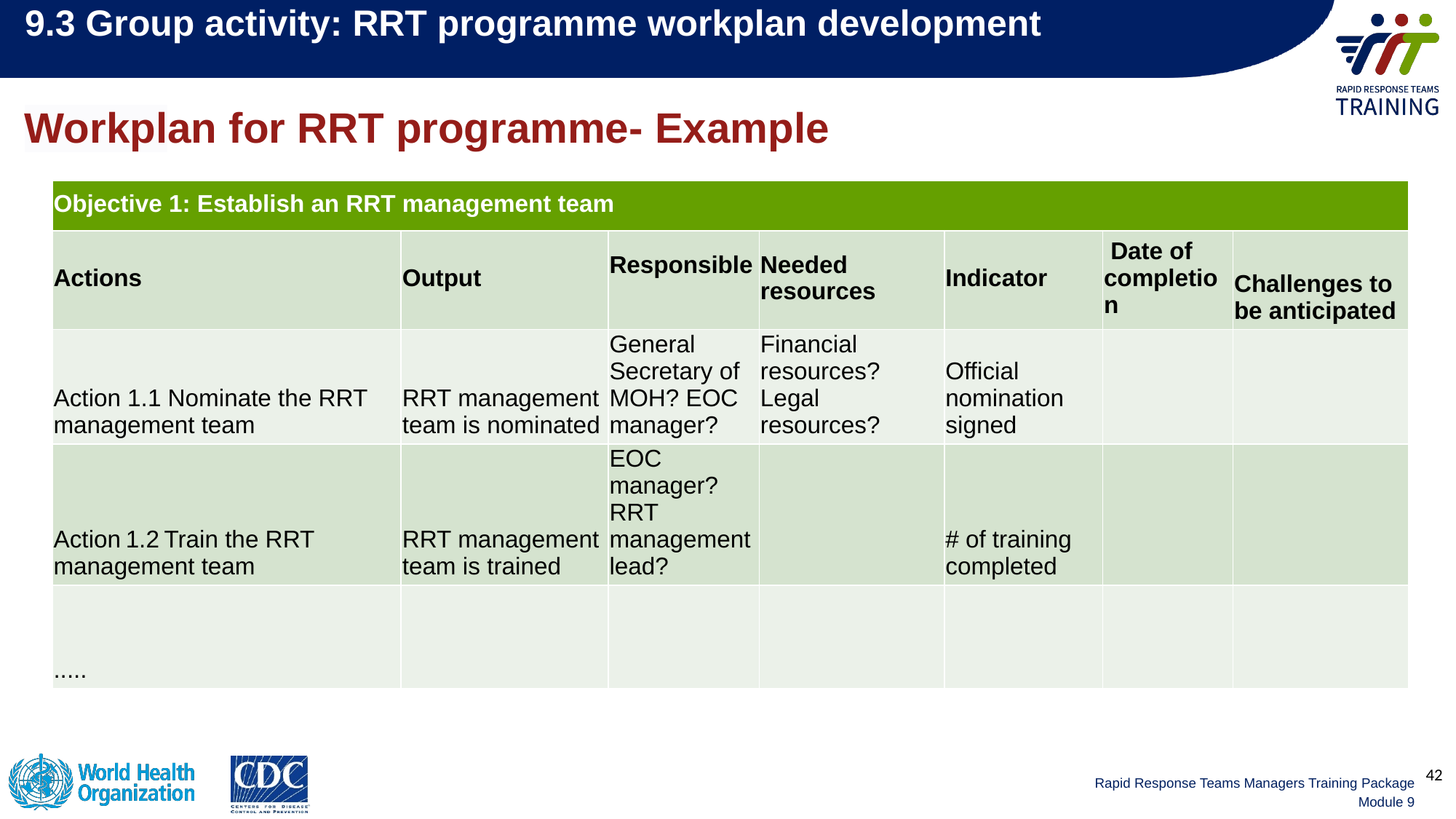

9.3 Group activity: RRT programme workplan development
Workplan for RRT programme- Example

| Objective 1: Establish an RRT management team |  |  |  |  |  |  |
| --- | --- | --- | --- | --- | --- | --- |
| Actions | Output | Responsible | Needed  resources | Indicator | Date of completion | Challenges to be anticipated |
| Action 1.1 Nominate the RRT management team | RRT management team is nominated | General Secretary of MOH? EOC manager? | Financial resources?   Legal resources? | Official nomination signed |  |  |
| Action 1.2 Train the RRT management team | RRT management team is trained | EOC manager?  RRT management lead? |  | # of training completed |  |  |
| ..... |  |  |  |  |  |  |
42